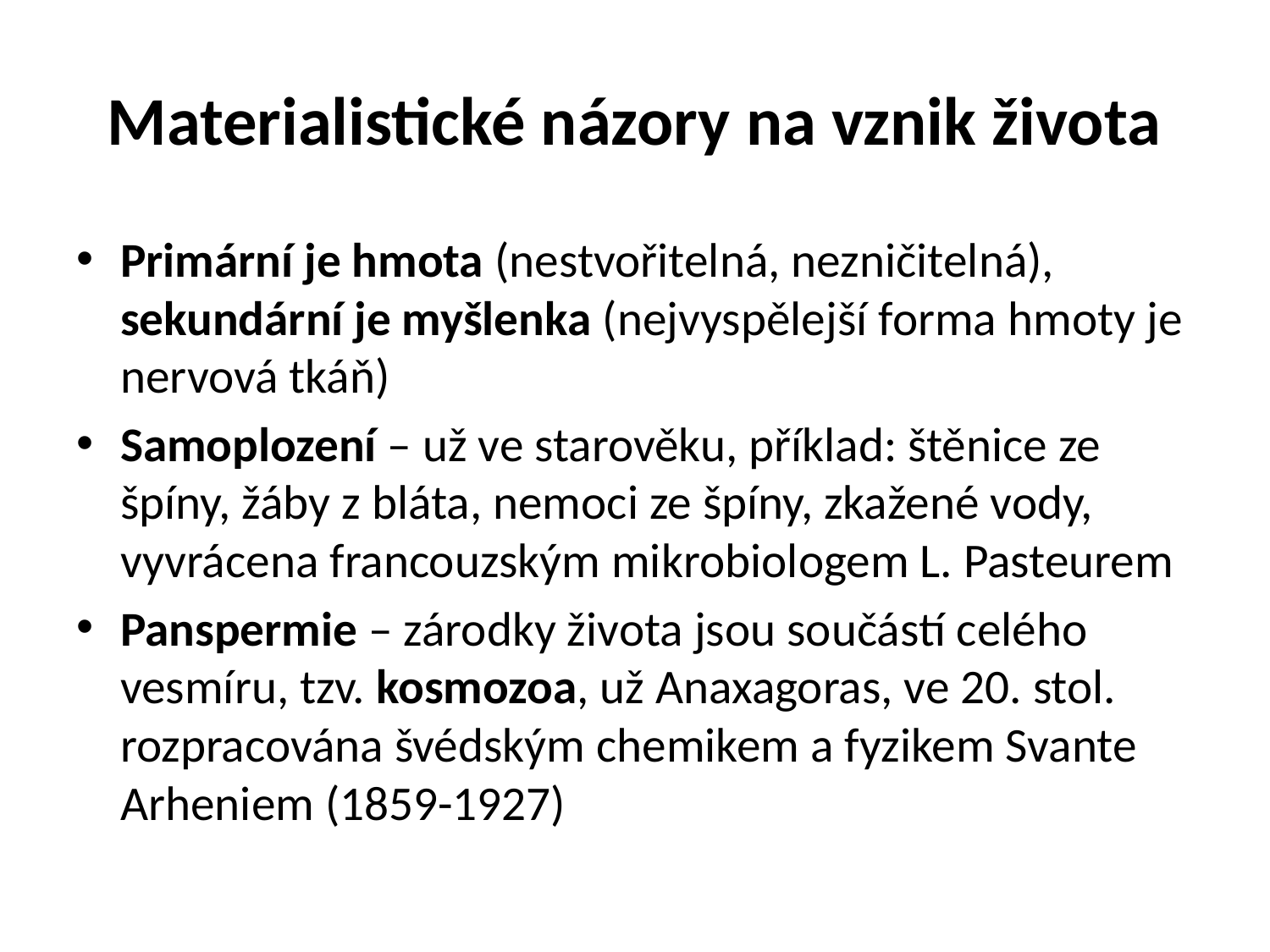

# Materialistické názory na vznik života
Primární je hmota (nestvořitelná, nezničitelná), sekundární je myšlenka (nejvyspělejší forma hmoty je nervová tkáň)
Samoplození – už ve starověku, příklad: štěnice ze špíny, žáby z bláta, nemoci ze špíny, zkažené vody, vyvrácena francouzským mikrobiologem L. Pasteurem
Panspermie – zárodky života jsou součástí celého vesmíru, tzv. kosmozoa, už Anaxagoras, ve 20. stol. rozpracována švédským chemikem a fyzikem Svante Arheniem (1859-1927)